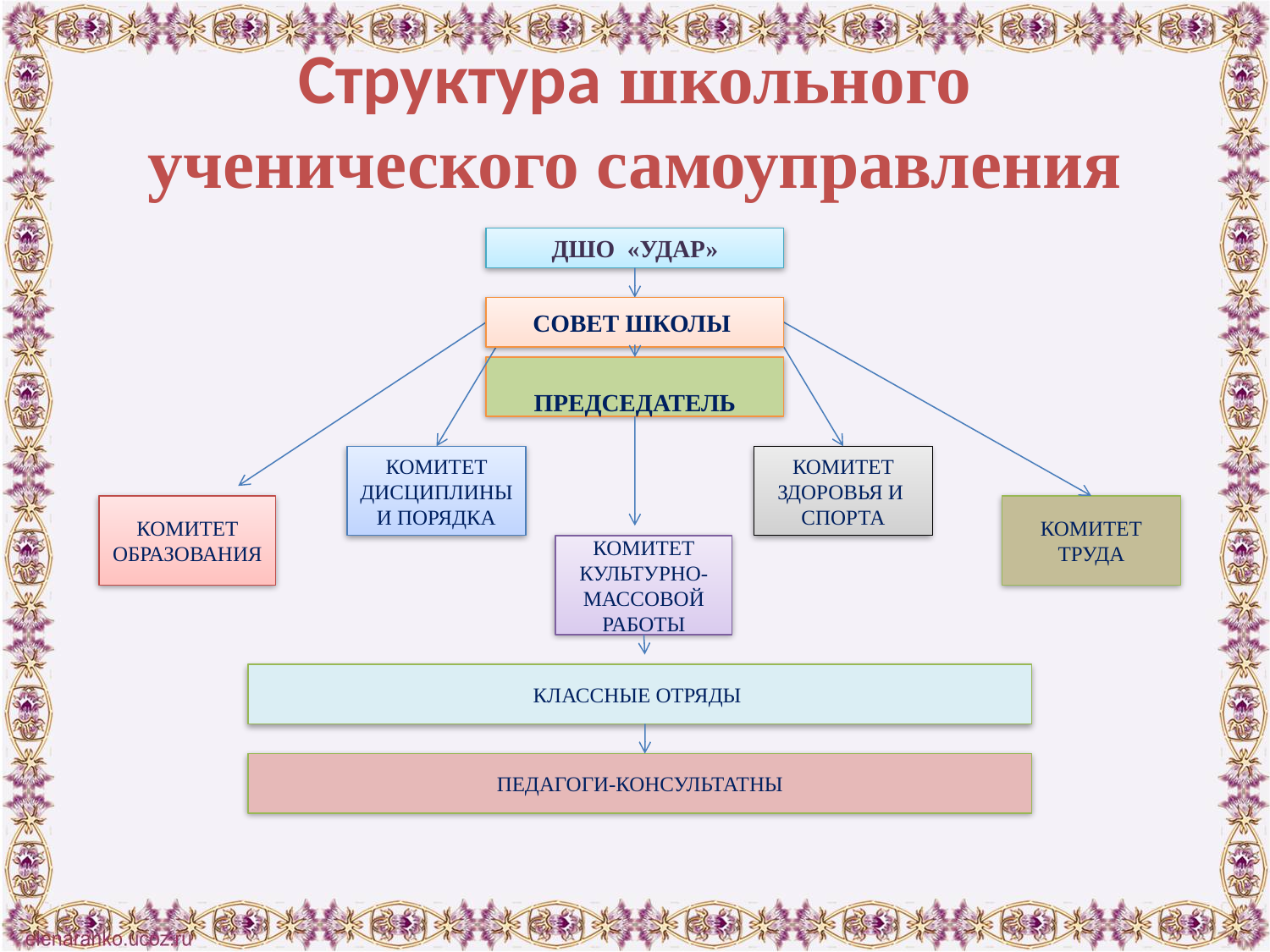

# Структура школьного ученического самоуправления

ДШО  «УДАР»

СОВЕТ ШКОЛЫ

ПРЕДСЕДАТЕЛЬ
КОМИТЕТ ДИСЦИПЛИНЫ И ПОРЯДКА
КОМИТЕТ ЗДОРОВЬЯ И  СПОРТА
КОМИТЕТ ОБРАЗОВАНИЯ
КОМИТЕТ ТРУДА
КОМИТЕТ КУЛЬТУРНО-МАССОВОЙ РАБОТЫ
КЛАССНЫЕ ОТРЯДЫ
ПЕДАГОГИ-КОНСУЛЬТАТНЫ